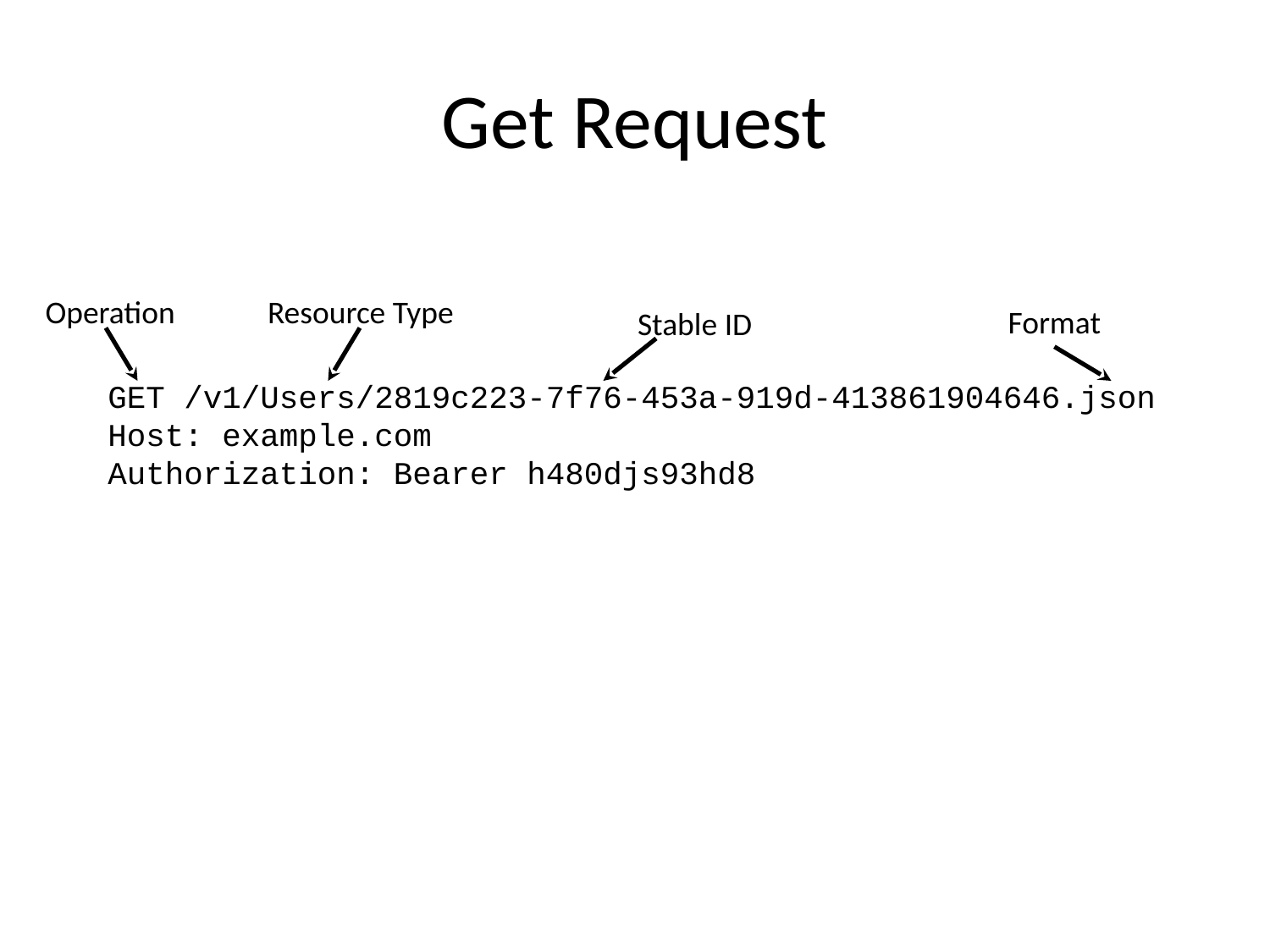

# Get Request
Operation
Resource Type
Format
Stable ID
GET /v1/Users/2819c223-7f76-453a-919d-413861904646.json
Host: example.com
Authorization: Bearer h480djs93hd8